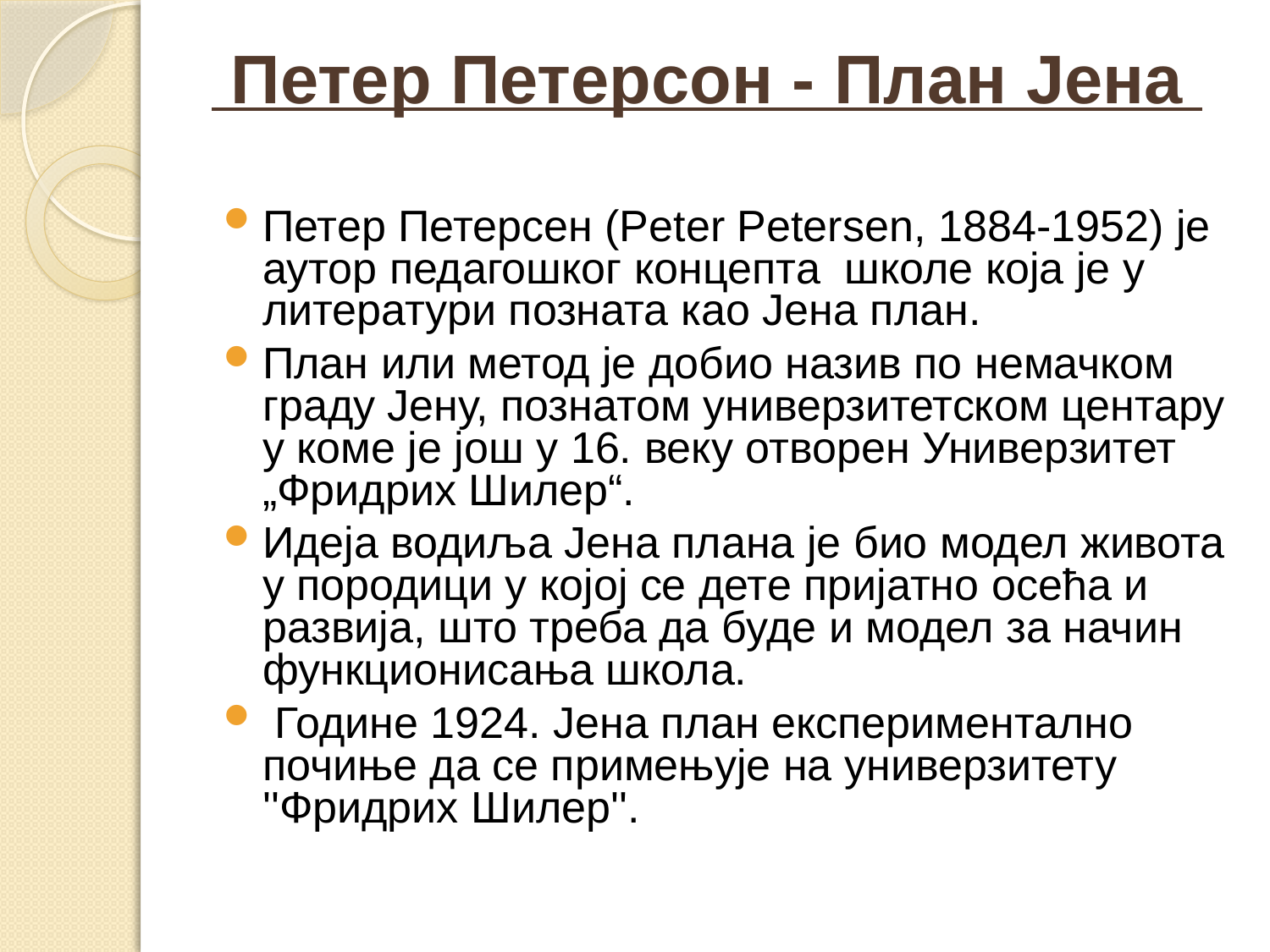

# Петер Петерсон - План Јена
Петер Петерсен (Peter Petersen, 1884-1952) је аутор педагошког концепта  школе која је у литератури позната као Јена план.
План или метод је добио назив по немачком граду Јену, познатом универзитетском центару у коме је још у 16. веку отворен Универзитет „Фридрих Шилер“.
Идеја водиља Јена плана је био модел живота у породици у којој се дете пријатно осећа и развија, што треба да буде и модел за начин  функционисања школа.
 Године 1924. Јена план експериментално почиње да се примењује на универзитету ''Фридрих Шилер''.